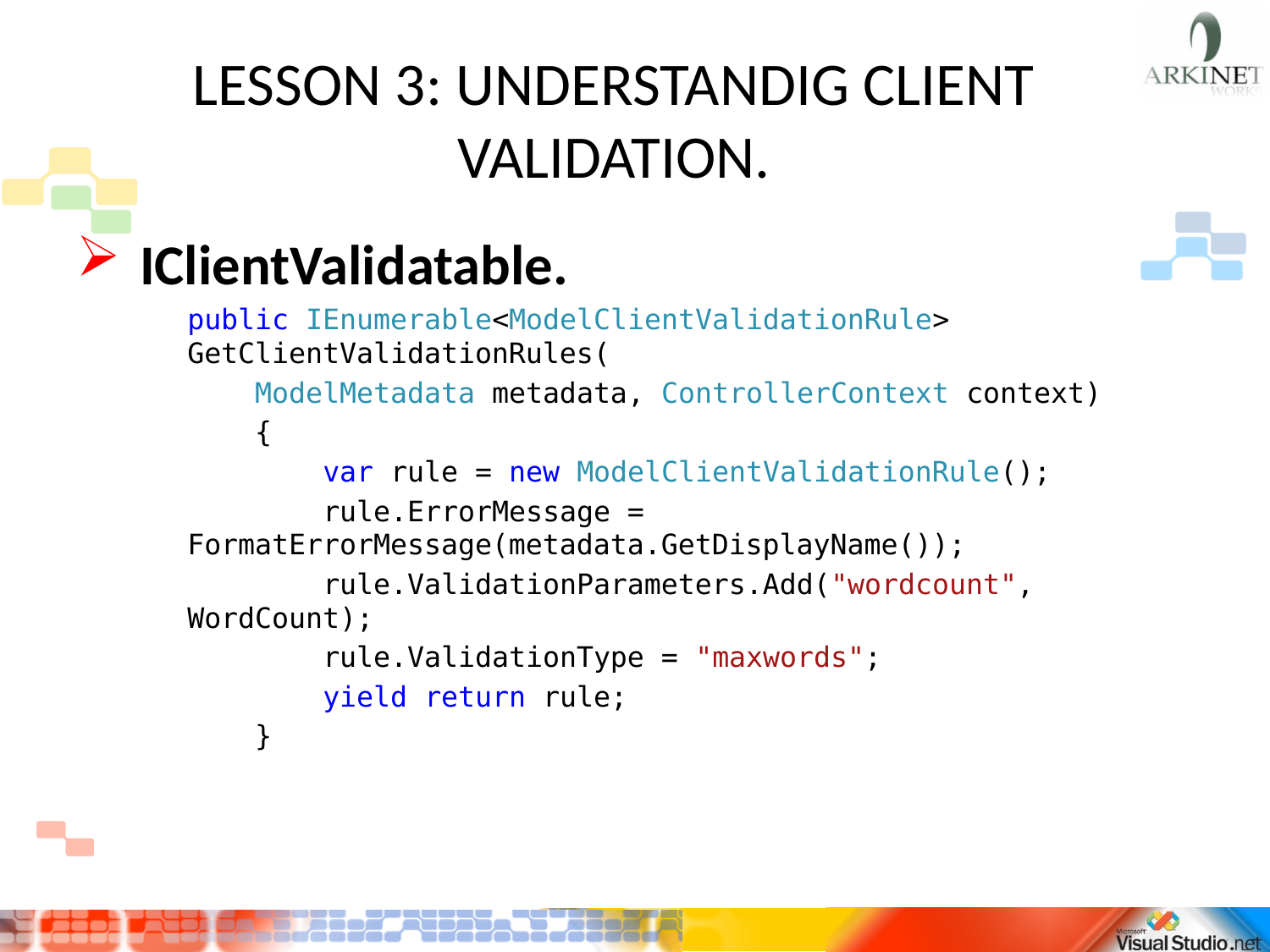

# LESSON 3: UNDERSTANDIG CLIENT VALIDATION.
IClientValidatable.
public IEnumerable<ModelClientValidationRule> GetClientValidationRules(
    ModelMetadata metadata, ControllerContext context)
    {
        var rule = new ModelClientValidationRule();
        rule.ErrorMessage = FormatErrorMessage(metadata.GetDisplayName());
        rule.ValidationParameters.Add("wordcount", WordCount);
        rule.ValidationType = "maxwords";
        yield return rule;
    }